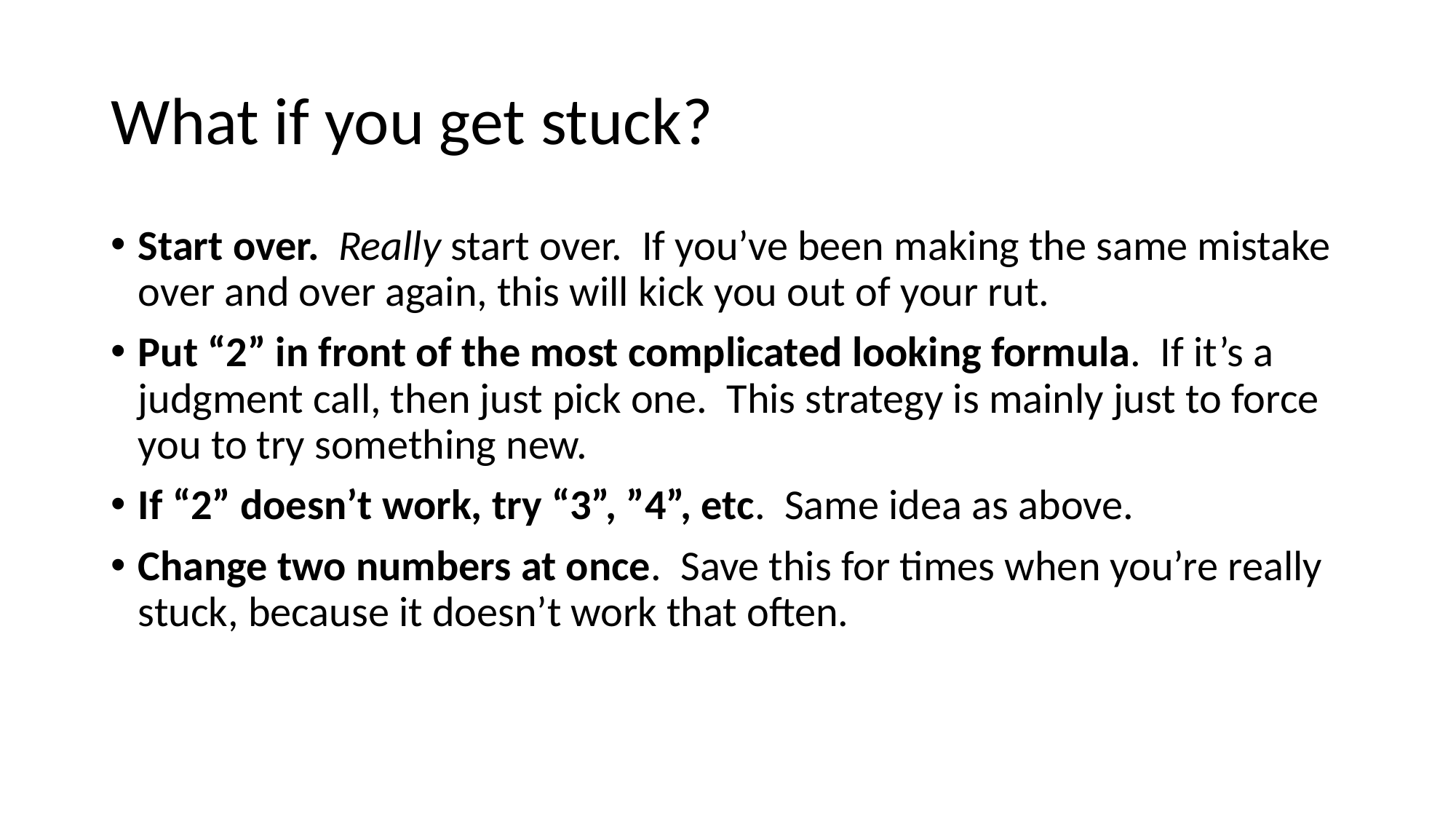

# What if you get stuck?
Start over.  Really start over.  If you’ve been making the same mistake over and over again, this will kick you out of your rut.
Put “2” in front of the most complicated looking formula.  If it’s a judgment call, then just pick one.  This strategy is mainly just to force you to try something new.
If “2” doesn’t work, try “3”, ”4”, etc.  Same idea as above.
Change two numbers at once.  Save this for times when you’re really stuck, because it doesn’t work that often.